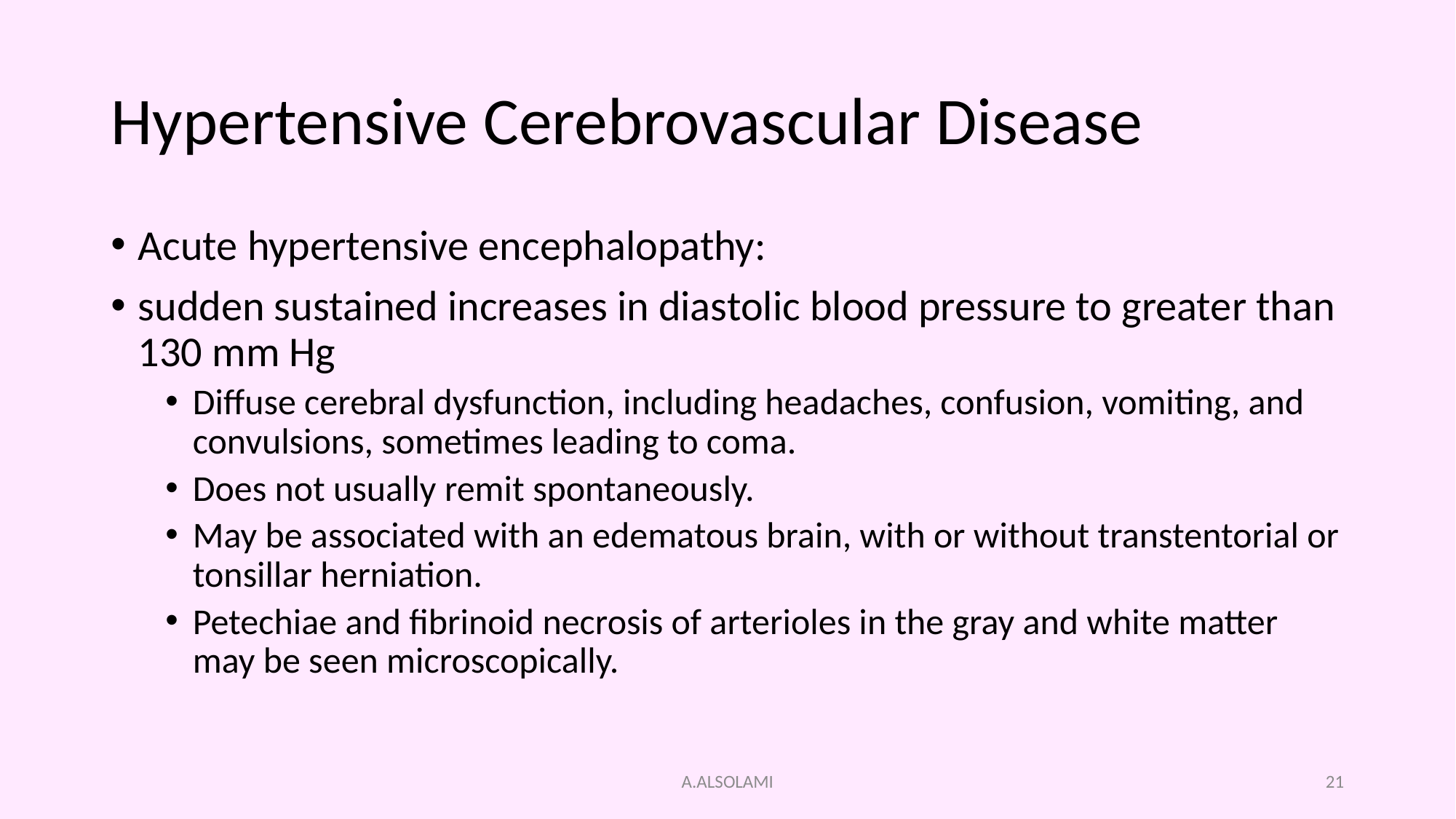

# Hypertensive Cerebrovascular Disease
Acute hypertensive encephalopathy:
sudden sustained increases in diastolic blood pressure to greater than 130 mm Hg
Diffuse cerebral dysfunction, including headaches, confusion, vomiting, and convulsions, sometimes leading to coma.
Does not usually remit spontaneously.
May be associated with an edematous brain, with or without transtentorial or tonsillar herniation.
Petechiae and fibrinoid necrosis of arterioles in the gray and white matter may be seen microscopically.

A.ALSOLAMI
21